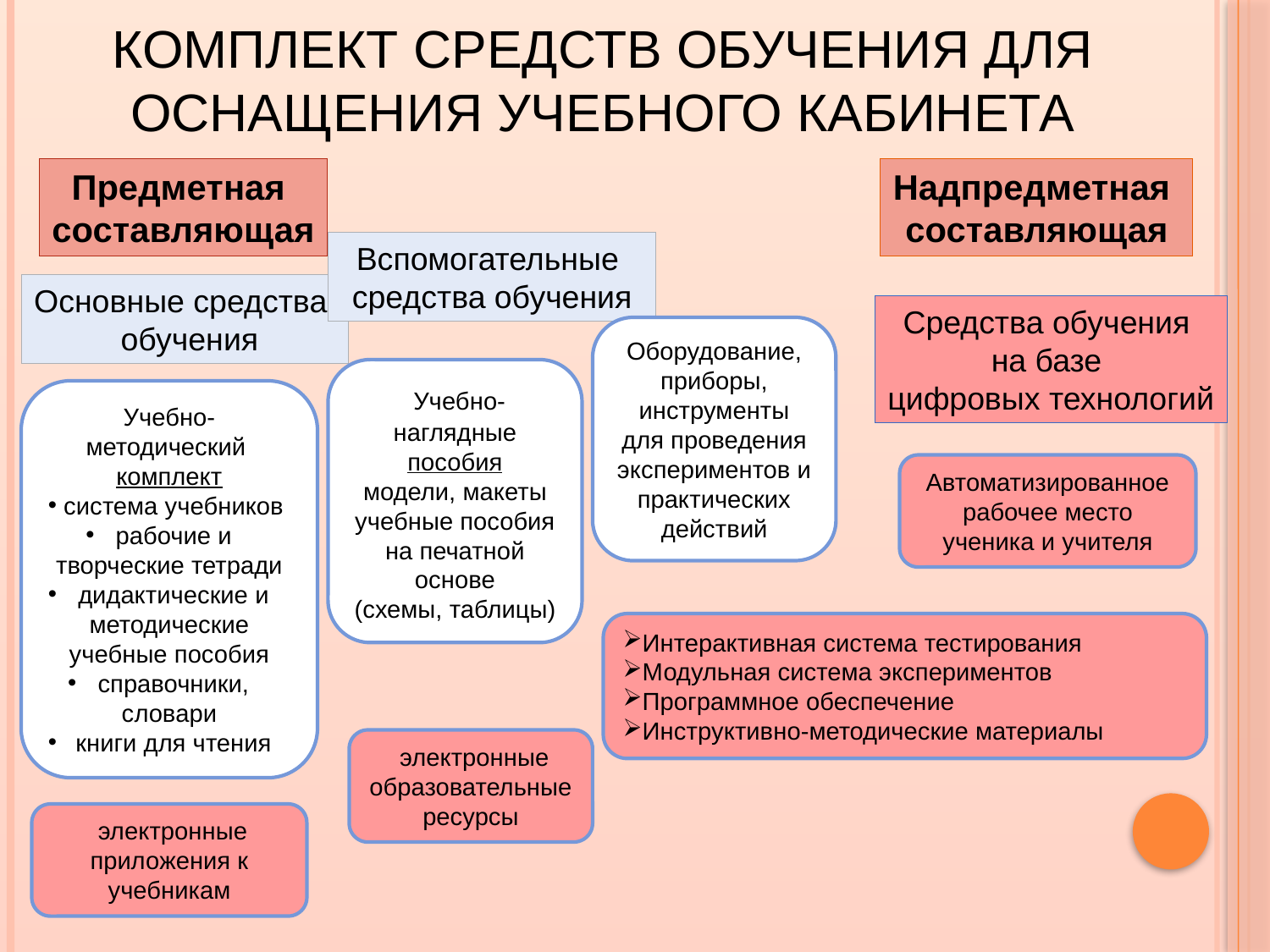

# Комплект средств обучения для оснащения учебного кабинета
Предметная
составляющая
Надпредметная
составляющая
Вспомогательные
средства обучения
Основные средства
 обучения
Средства обучения
на базе
цифровых технологий
Оборудование, приборы, инструменты для проведения экспериментов и практических действий
 Учебно-наглядные пособия
модели, макеты
учебные пособия на печатной основе
(схемы, таблицы)
Учебно-методический
комплект
система учебников
рабочие и творческие тетради
дидактические и методические учебные пособия
справочники, словари
книги для чтения
Автоматизированное рабочее место ученика и учителя
Интерактивная система тестирования
Модульная система экспериментов
Программное обеспечение
Инструктивно-методические материалы
 электронные образовательные ресурсы
 электронные приложения к учебникам